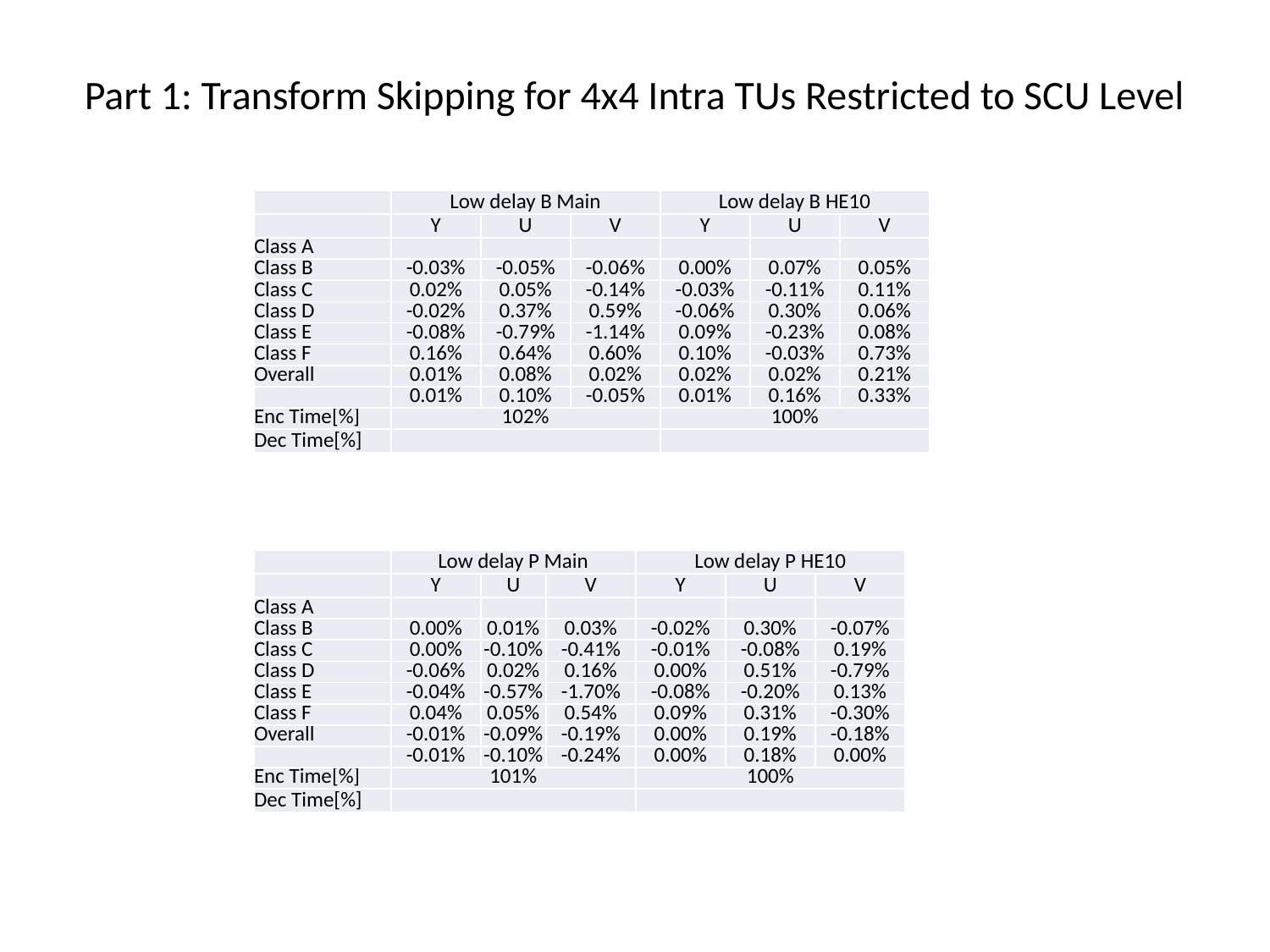

# Part 1: Transform Skipping for 4x4 Intra TUs Restricted to SCU Level
|  | Low delay B Main |  |  | Low delay B HE10 |  |  |
| --- | --- | --- | --- | --- | --- | --- |
|  | Y | U | V | Y | U | V |
| Class A |  |  |  |  |  |  |
| Class B | -0.03% | -0.05% | -0.06% | 0.00% | 0.07% | 0.05% |
| Class C | 0.02% | 0.05% | -0.14% | -0.03% | -0.11% | 0.11% |
| Class D | -0.02% | 0.37% | 0.59% | -0.06% | 0.30% | 0.06% |
| Class E | -0.08% | -0.79% | -1.14% | 0.09% | -0.23% | 0.08% |
| Class F | 0.16% | 0.64% | 0.60% | 0.10% | -0.03% | 0.73% |
| Overall | 0.01% | 0.08% | 0.02% | 0.02% | 0.02% | 0.21% |
|  | 0.01% | 0.10% | -0.05% | 0.01% | 0.16% | 0.33% |
| Enc Time[%] | 102% |  |  | 100% |  |  |
| Dec Time[%] |  |  |  |  |  |  |
|  | Low delay P Main |  |  | Low delay P HE10 |  |  |
| --- | --- | --- | --- | --- | --- | --- |
|  | Y | U | V | Y | U | V |
| Class A |  |  |  |  |  |  |
| Class B | 0.00% | 0.01% | 0.03% | -0.02% | 0.30% | -0.07% |
| Class C | 0.00% | -0.10% | -0.41% | -0.01% | -0.08% | 0.19% |
| Class D | -0.06% | 0.02% | 0.16% | 0.00% | 0.51% | -0.79% |
| Class E | -0.04% | -0.57% | -1.70% | -0.08% | -0.20% | 0.13% |
| Class F | 0.04% | 0.05% | 0.54% | 0.09% | 0.31% | -0.30% |
| Overall | -0.01% | -0.09% | -0.19% | 0.00% | 0.19% | -0.18% |
|  | -0.01% | -0.10% | -0.24% | 0.00% | 0.18% | 0.00% |
| Enc Time[%] | 101% |  |  | 100% |  |  |
| Dec Time[%] |  |  |  |  |  |  |